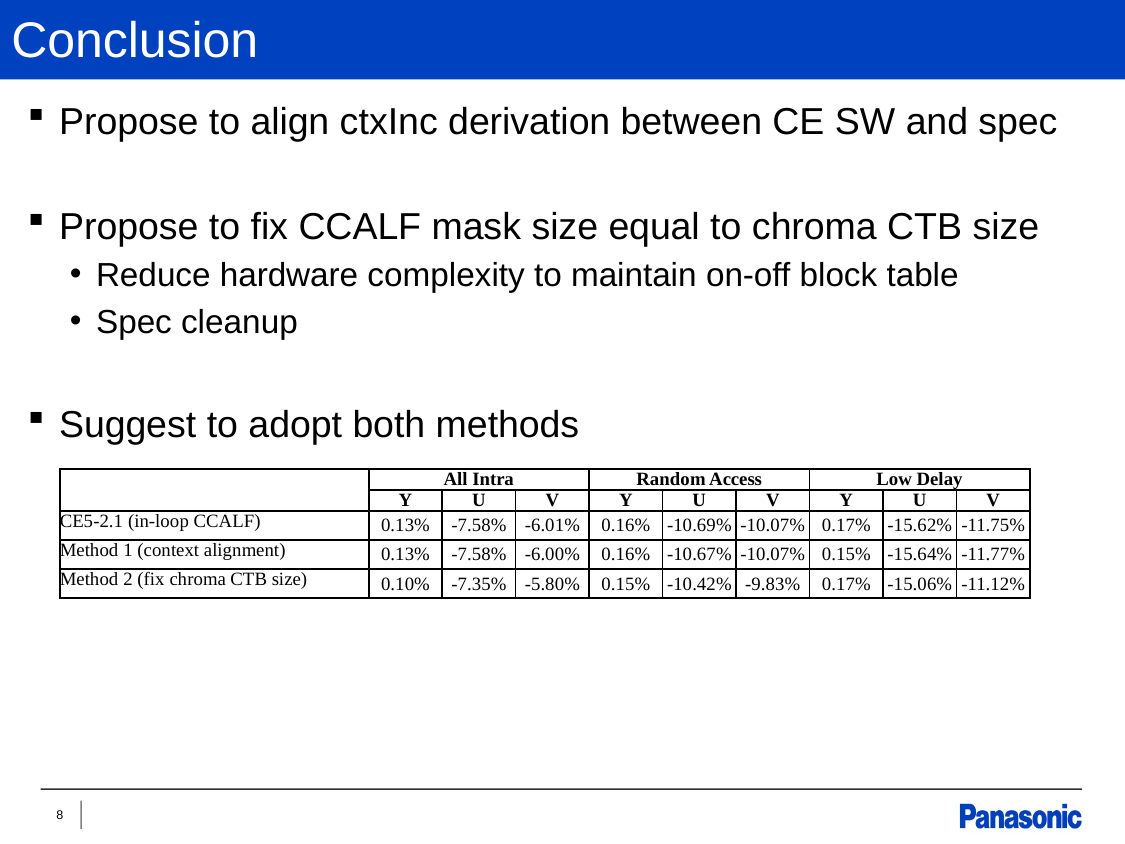

# Conclusion
Propose to align ctxInc derivation between CE SW and spec

Propose to fix CCALF mask size equal to chroma CTB size
Reduce hardware complexity to maintain on-off block table
Spec cleanup

Suggest to adopt both methods
|  | All Intra |  |  | Random Access |  |  | Low Delay |  |  |
| --- | --- | --- | --- | --- | --- | --- | --- | --- | --- |
|  | Y | U | V | Y | U | V | Y | U | V |
| CE5-2.1 (in-loop CCALF) | 0.13% | ‑7.58% | ‑6.01% | 0.16% | ‑10.69% | ‑10.07% | 0.17% | ‑15.62% | ‑11.75% |
| Method 1 (context alignment) | 0.13% | ‑7.58% | ‑6.00% | 0.16% | ‑10.67% | ‑10.07% | 0.15% | ‑15.64% | ‑11.77% |
| Method 2 (fix chroma CTB size) | 0.10% | ‑7.35% | ‑5.80% | 0.15% | ‑10.42% | ‑9.83% | 0.17% | ‑15.06% | ‑11.12% |